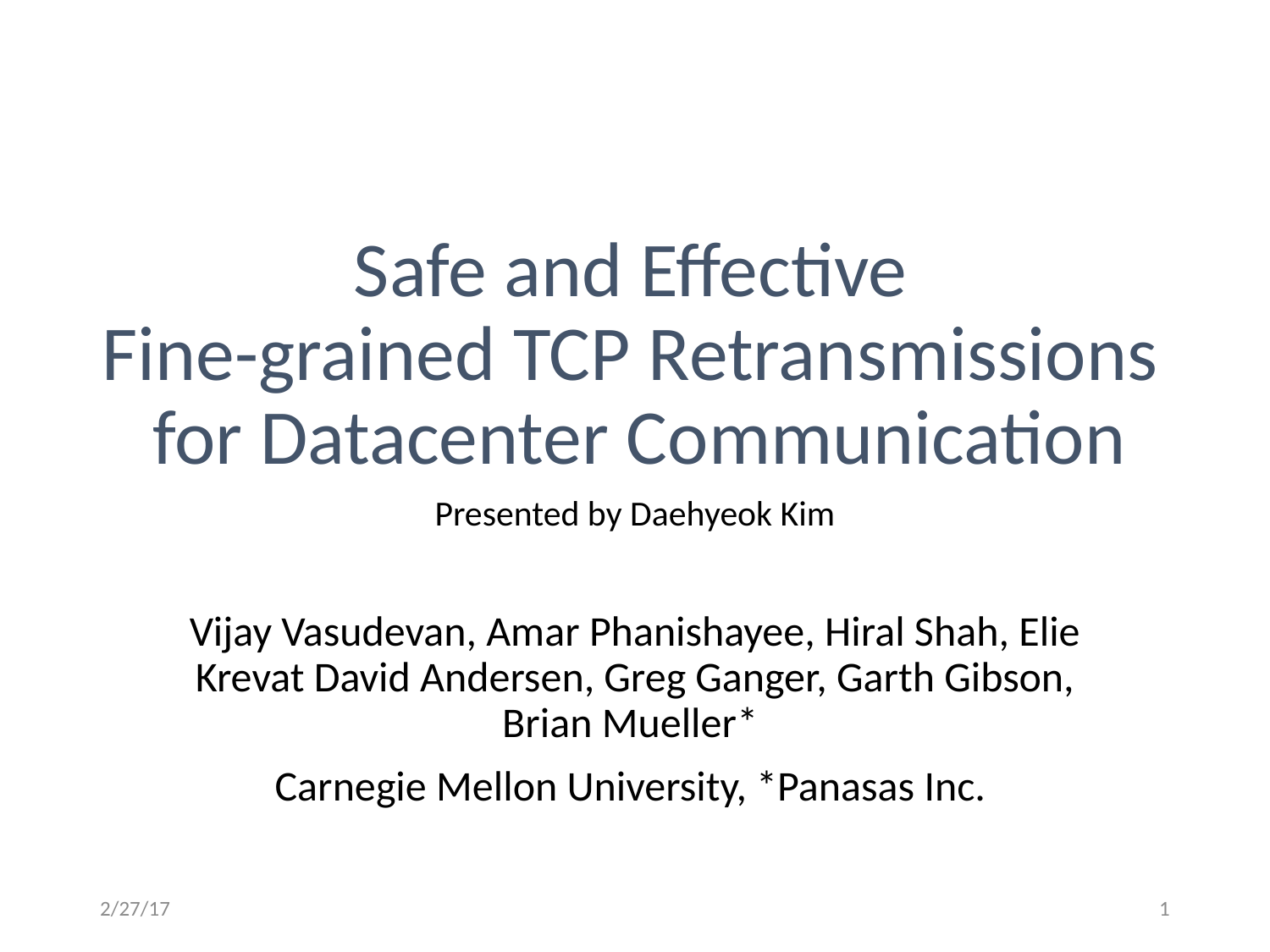

# Safe and Effective Fine-grained TCP Retransmissions for Datacenter Communication
Presented by Daehyeok Kim
Vijay Vasudevan, Amar Phanishayee, Hiral Shah, Elie Krevat David Andersen, Greg Ganger, Garth Gibson, Brian Mueller*
Carnegie Mellon University, *Panasas Inc.

2/27/17
1